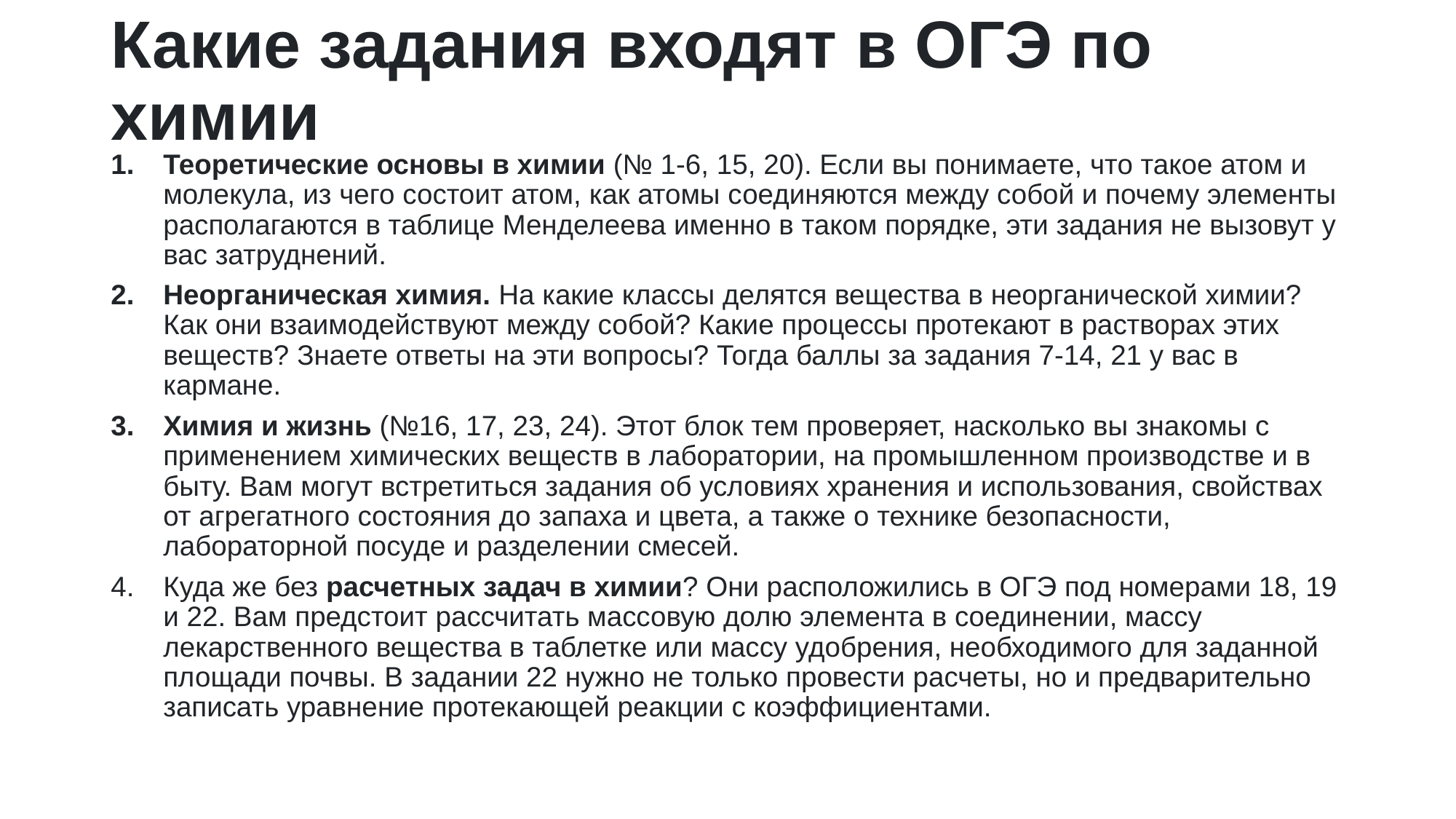

# Какие задания входят в ОГЭ по химии
Теоретические основы в химии (№ 1-6, 15, 20). Если вы понимаете, что такое атом и молекула, из чего состоит атом, как атомы соединяются между собой и почему элементы располагаются в таблице Менделеева именно в таком порядке, эти задания не вызовут у вас затруднений.
Неорганическая химия. На какие классы делятся вещества в неорганической химии? Как они взаимодействуют между собой? Какие процессы протекают в растворах этих веществ? Знаете ответы на эти вопросы? Тогда баллы за задания 7-14, 21 у вас в кармане.
Химия и жизнь (№16, 17, 23, 24). Этот блок тем проверяет, насколько вы знакомы с применением химических веществ в лаборатории, на промышленном производстве и в быту. Вам могут встретиться задания об условиях хранения и использования, свойствах от агрегатного состояния до запаха и цвета, а также о технике безопасности, лабораторной посуде и разделении смесей.
Куда же без расчетных задач в химии? Они расположились в ОГЭ под номерами 18, 19 и 22. Вам предстоит рассчитать массовую долю элемента в соединении, массу лекарственного вещества в таблетке или массу удобрения, необходимого для заданной площади почвы. В задании 22 нужно не только провести расчеты, но и предварительно записать уравнение протекающей реакции с коэффициентами.